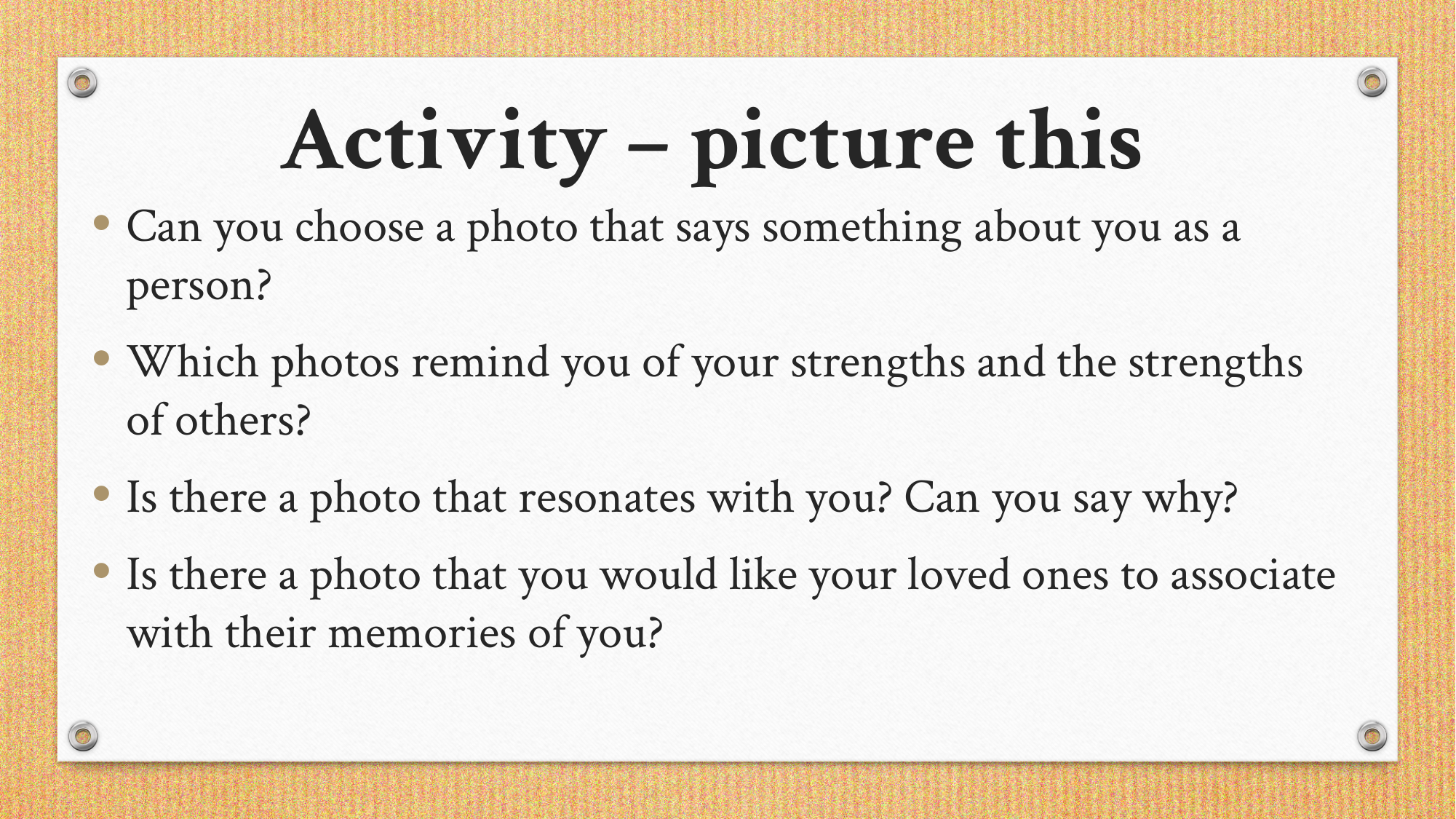

Activity – picture this
Can you choose a photo that says something about you as a person?
Which photos remind you of your strengths and the strengths of others?
Is there a photo that resonates with you? Can you say why?
Is there a photo that you would like your loved ones to associate with their memories of you?